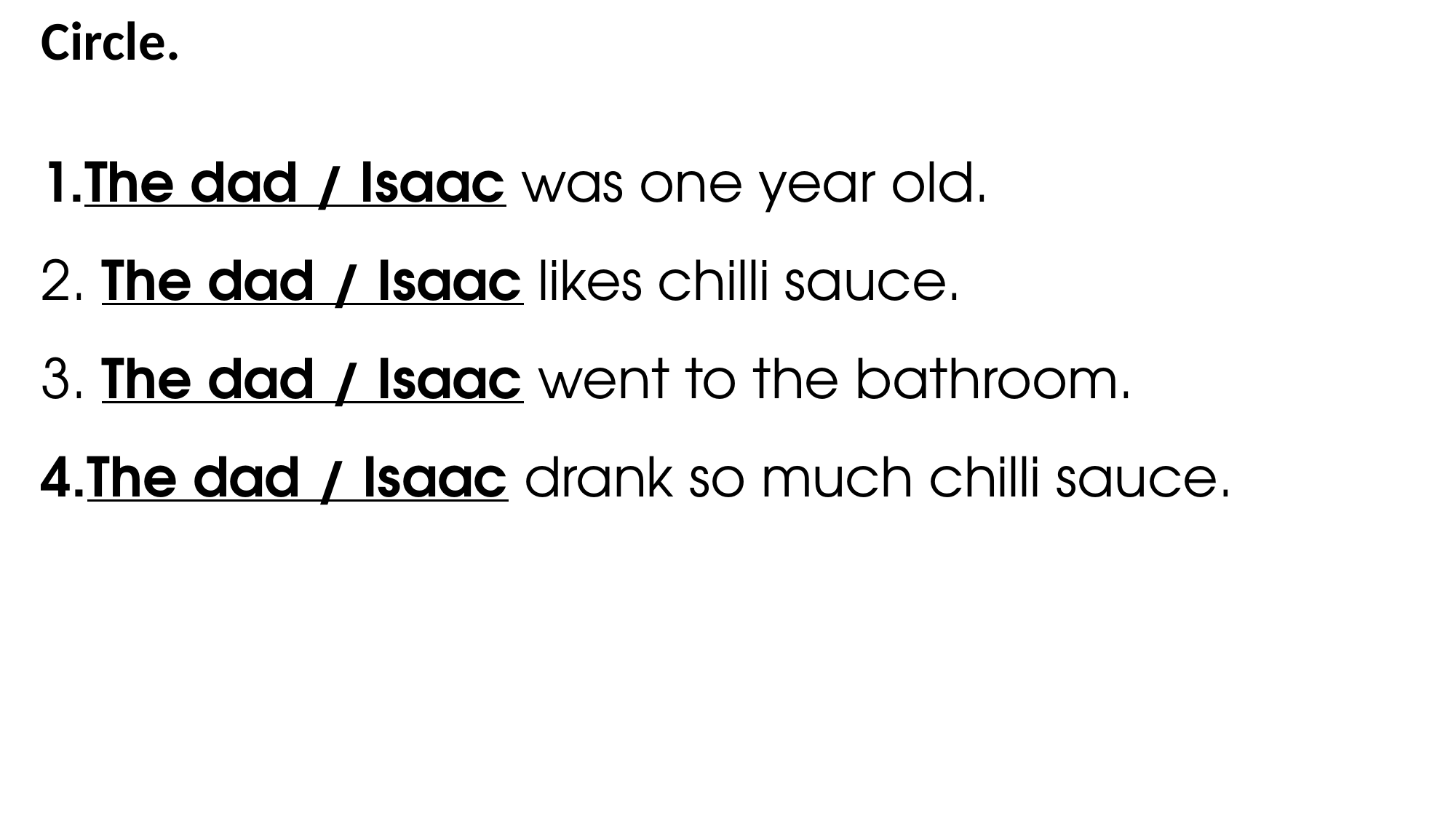

Circle.

The dad / Isaac was one year old.
 The dad / Isaac likes chilli sauce.
 The dad / Isaac went to the bathroom.
The dad / Isaac drank so much chilli sauce.